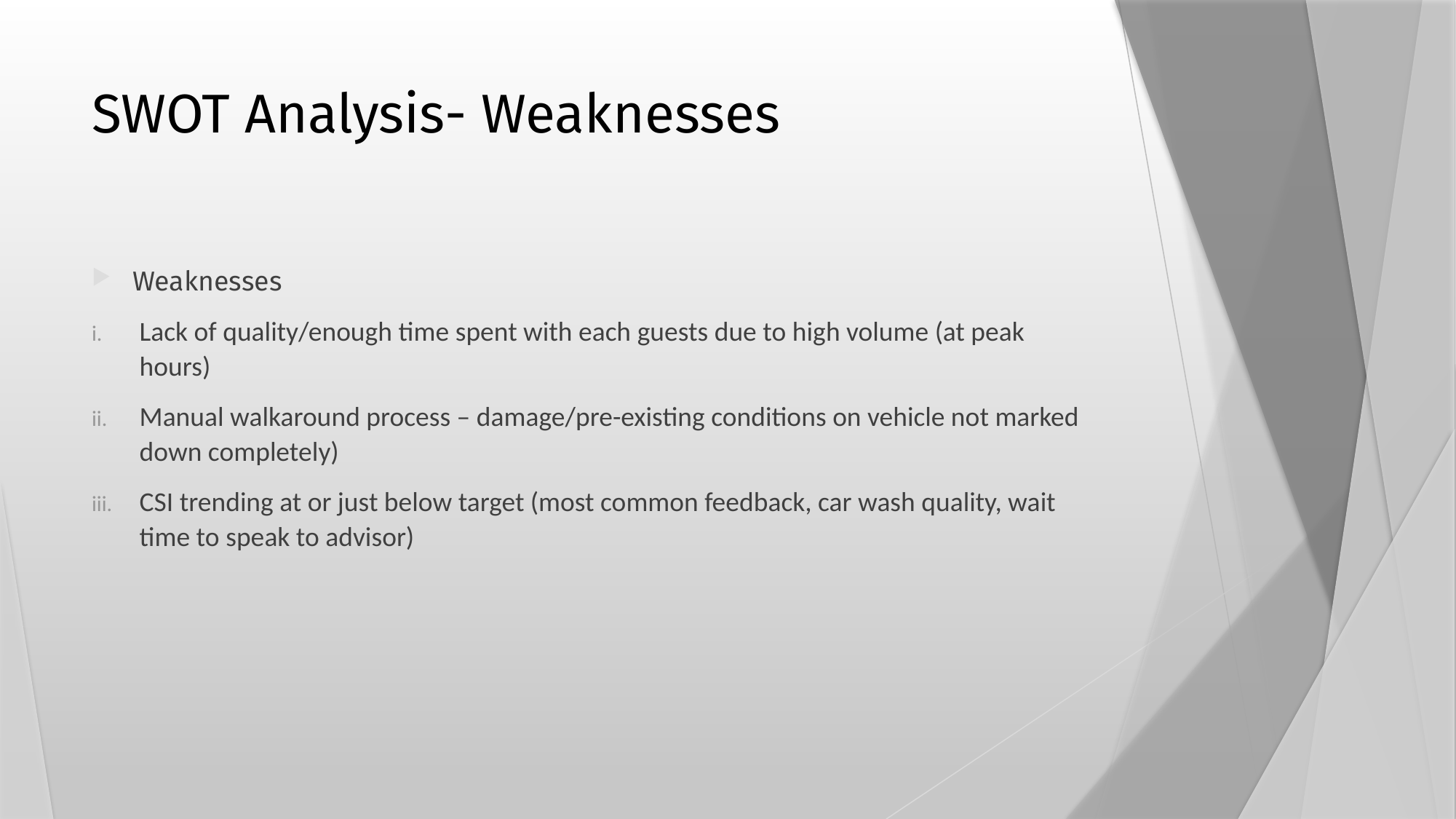

# SWOT Analysis- Weaknesses
Weaknesses
Lack of quality/enough time spent with each guests due to high volume (at peak hours)
Manual walkaround process – damage/pre-existing conditions on vehicle not marked down completely)
CSI trending at or just below target (most common feedback, car wash quality, wait time to speak to advisor)